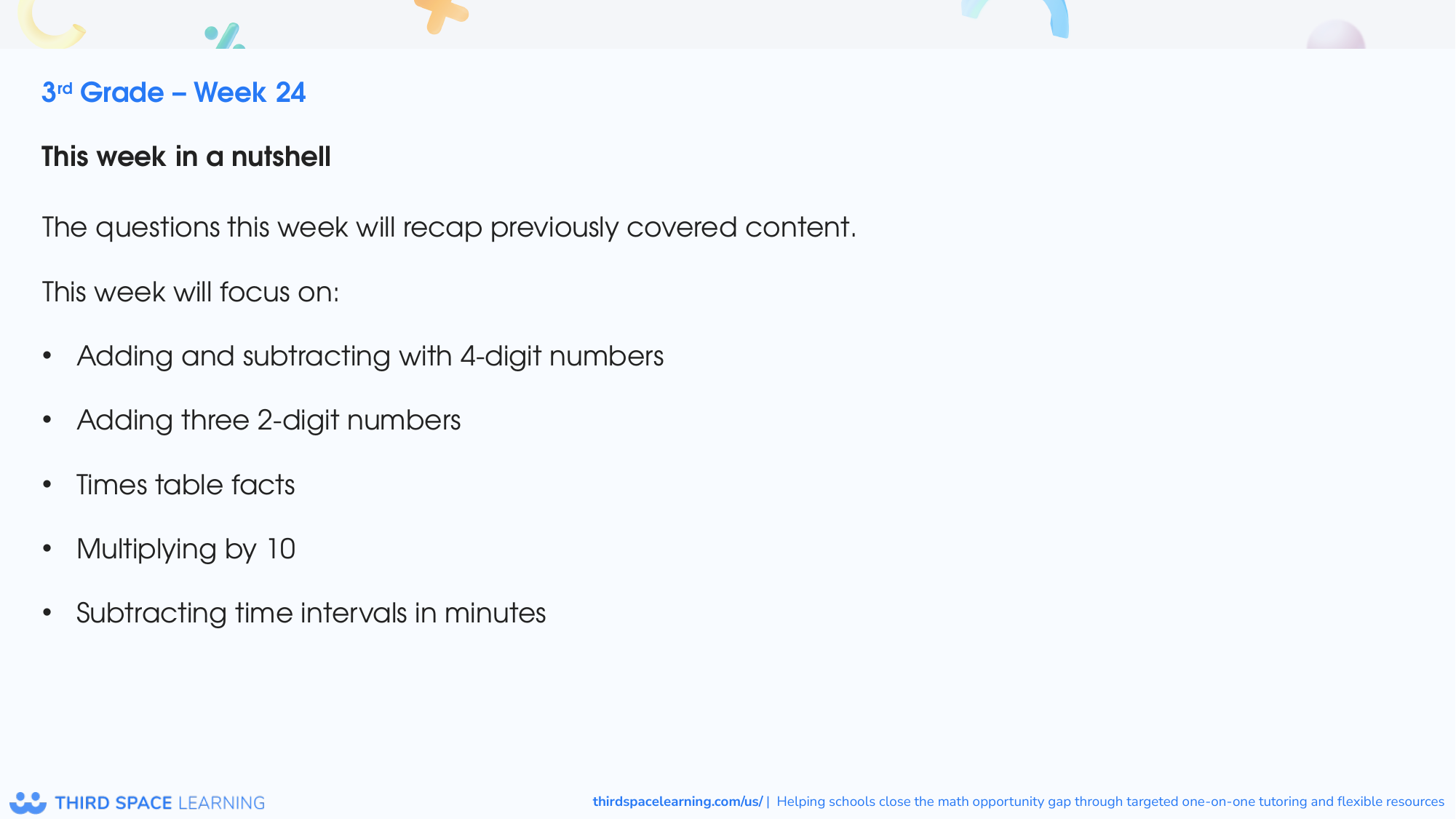

3rd Grade – Week 24
This week in a nutshell
The questions this week will recap previously covered content.
This week will focus on:
Adding and subtracting with 4-digit numbers
Adding three 2-digit numbers
Times table facts
Multiplying by 10
Subtracting time intervals in minutes